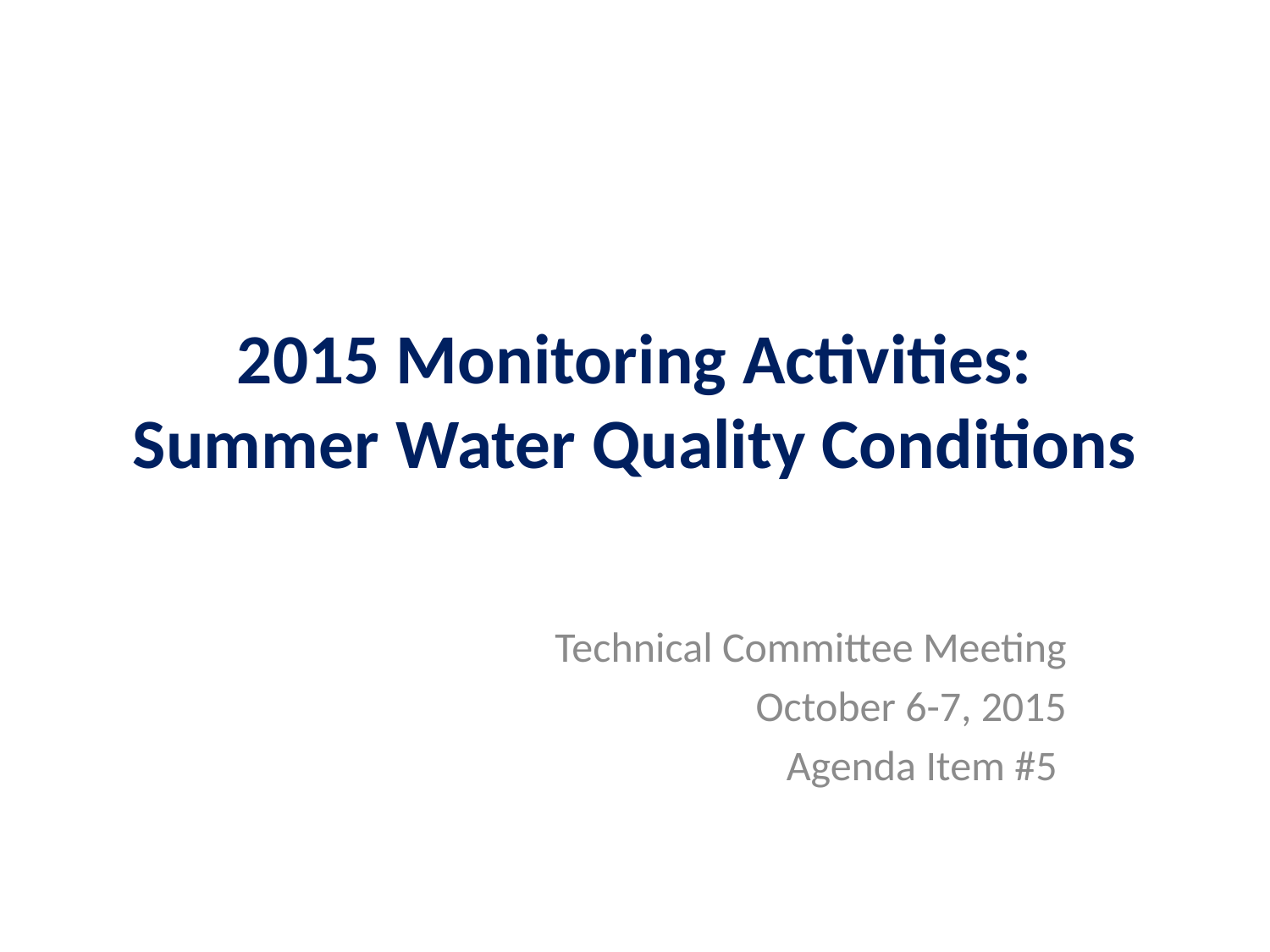

# 2015 Monitoring Activities: Summer Water Quality Conditions
Technical Committee Meeting
October 6-7, 2015
Agenda Item #5